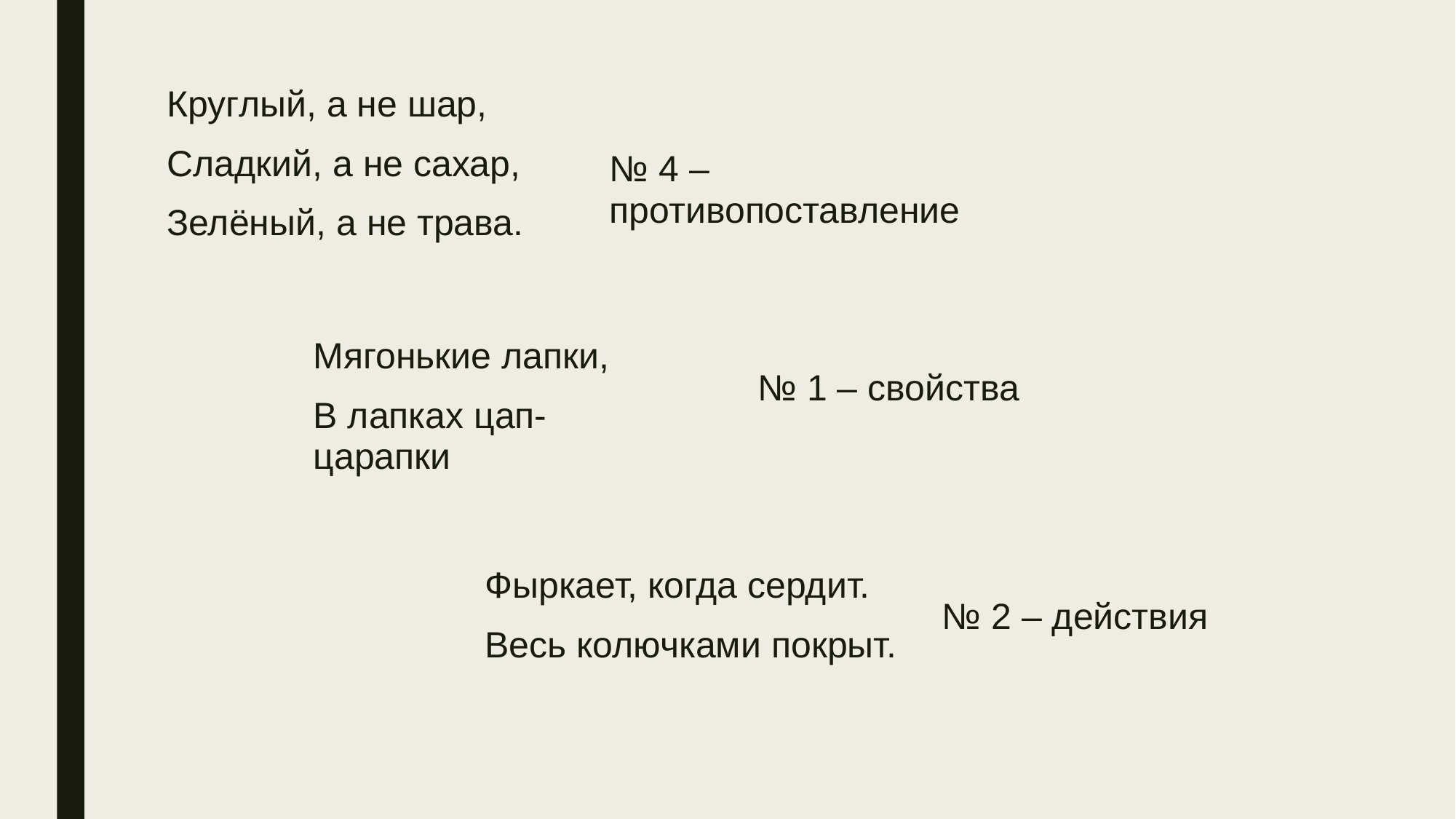

Круглый, а не шар,
Сладкий, а не сахар,
Зелёный, а не трава.

№ 4 – противопоставление
Мягонькие лапки,
В лапках цап-царапки
№ 1 – свойства
Фыркает, когда сердит.
Весь колючками покрыт.
№ 2 – действия